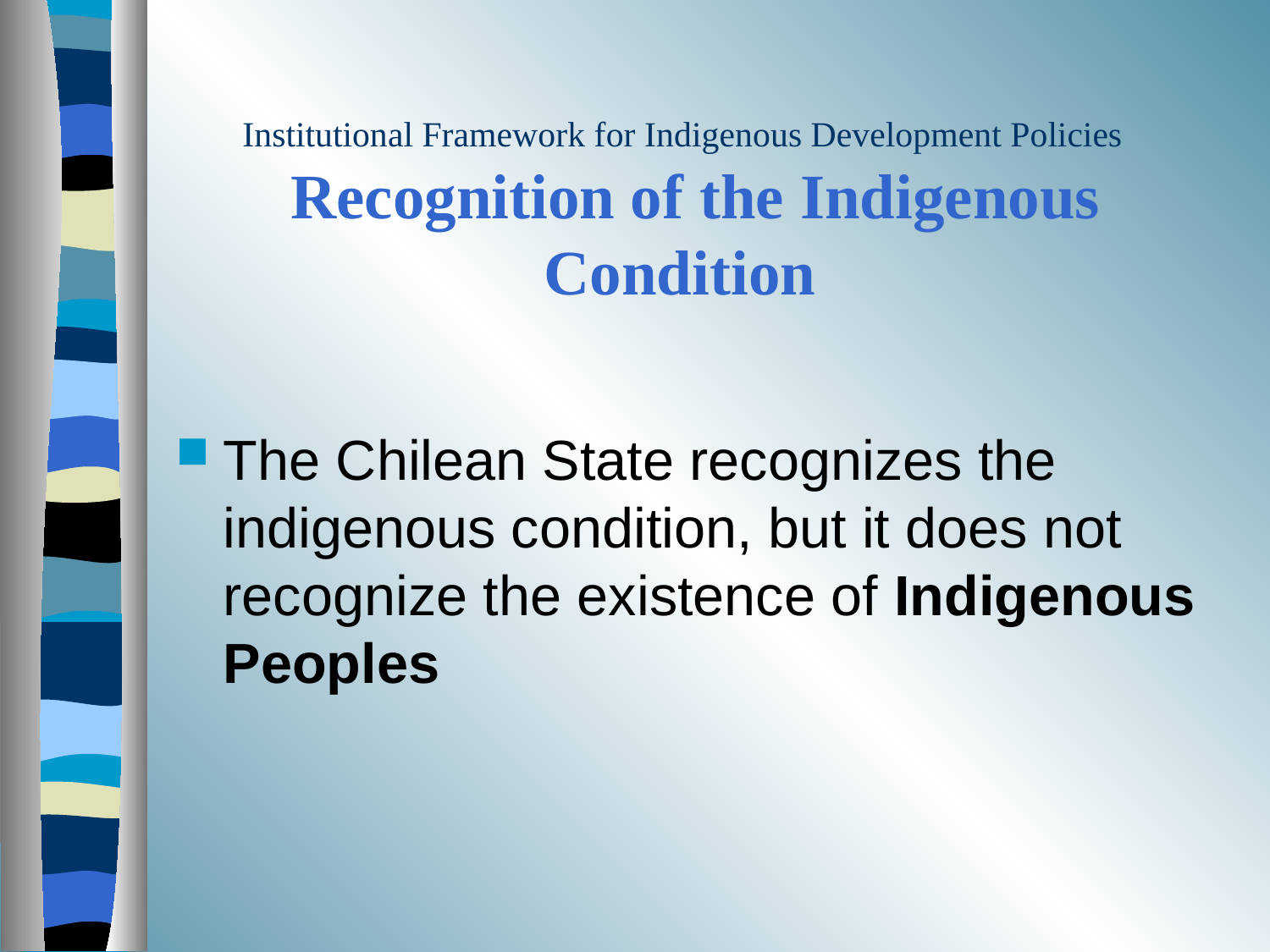

# Institutional Framework for Indigenous Development Policies Recognition of the Indigenous Condition

The Chilean State recognizes the indigenous condition, but it does not recognize the existence of Indigenous Peoples